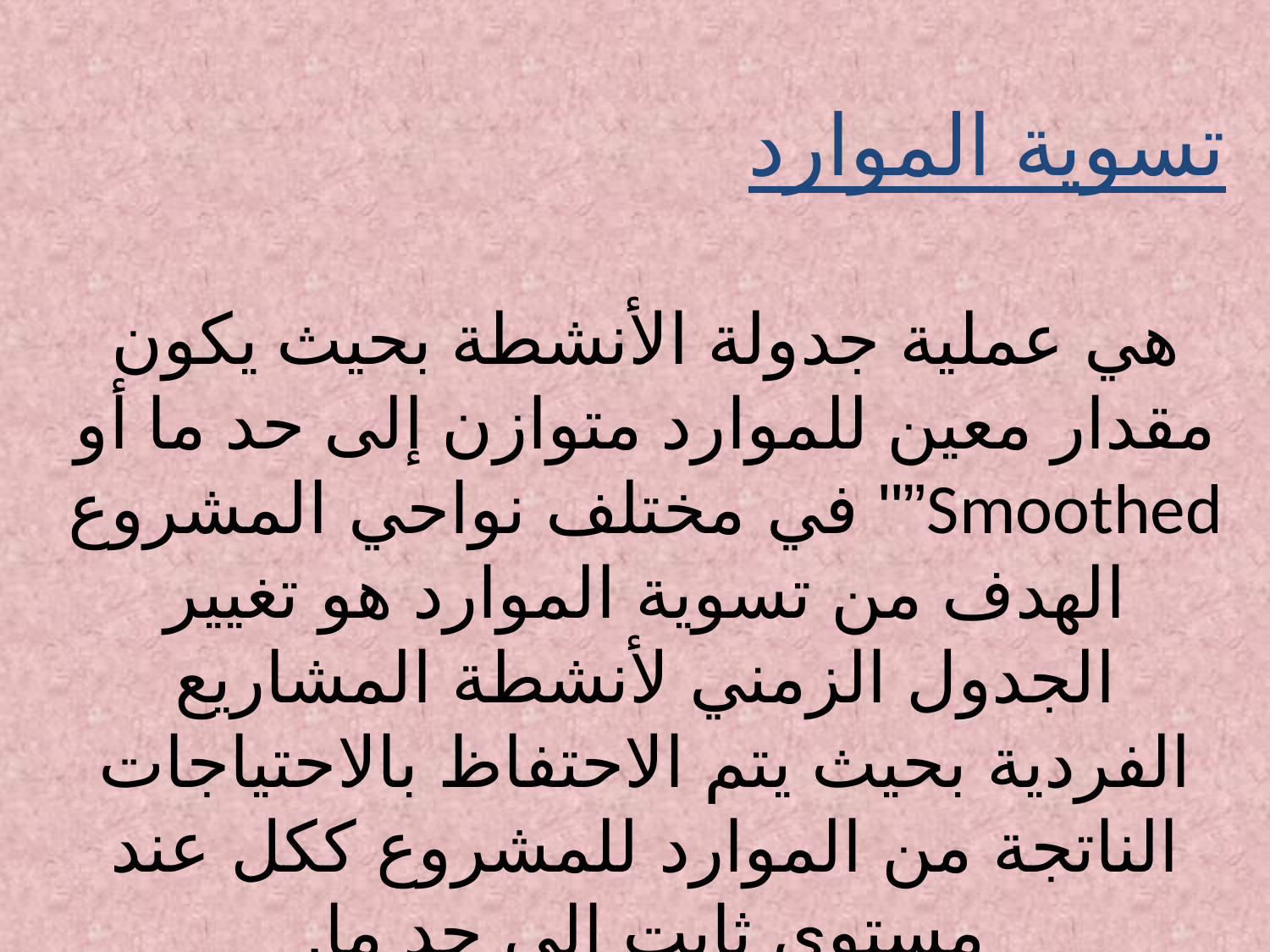

تسوية الموارد

هي عملية جدولة الأنشطة بحيث يكون مقدار معين للموارد متوازن إلى حد ما أو Smoothed”" في مختلف نواحي المشروع الهدف من تسوية الموارد هو تغيير الجدول الزمني لأنشطة المشاريع الفردية بحيث يتم الاحتفاظ بالاحتياجات الناتجة من الموارد للمشروع ككل عند مستوى ثابت إلى حد ما.